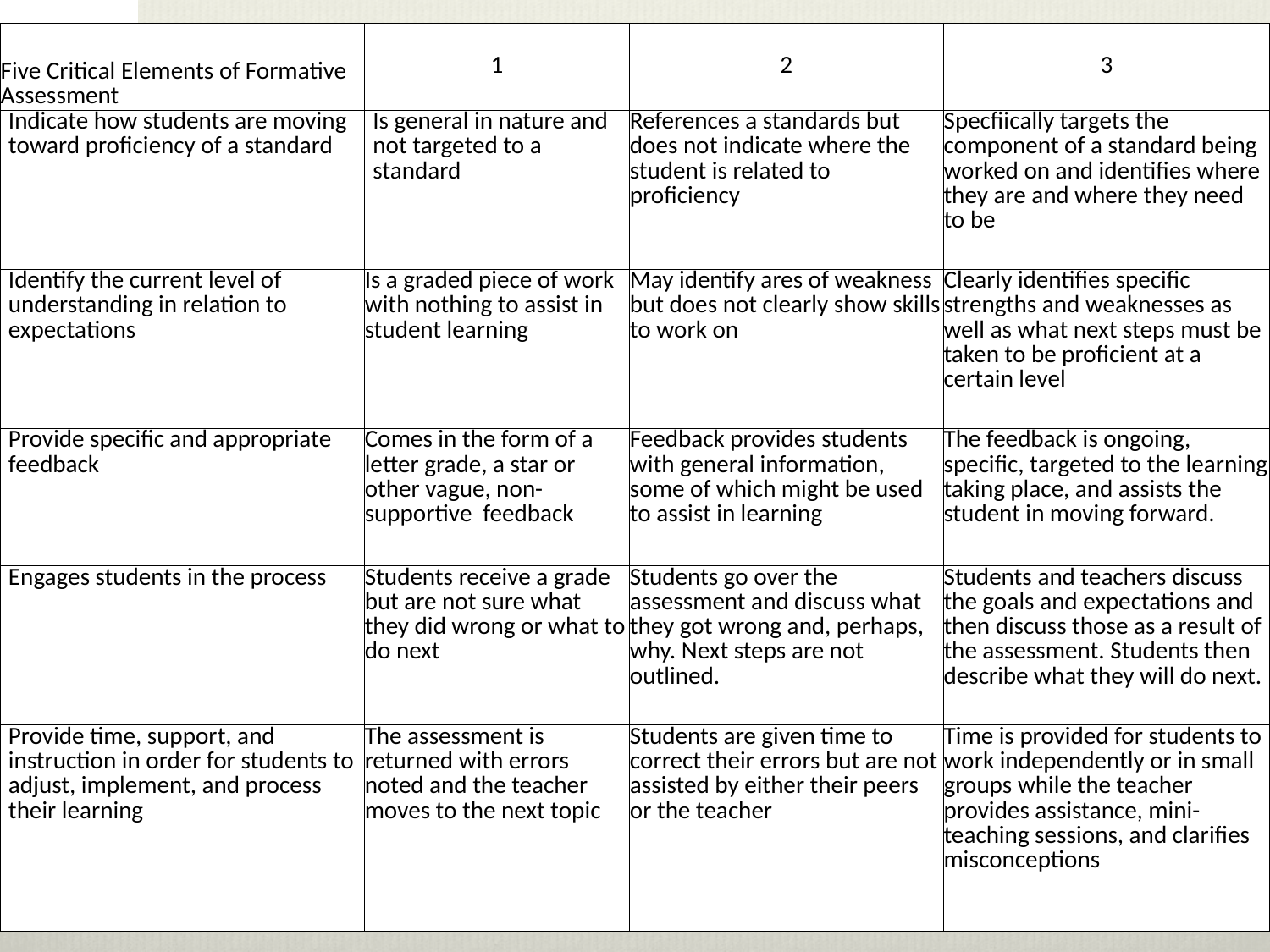

| Five Critical Elements of Formative Assessment | 1 | 2 | 3 |
| --- | --- | --- | --- |
| Indicate how students are moving toward proficiency of a standard | Is general in nature and not targeted to a standard | References a standards but does not indicate where the student is related to proficiency | Specfiically targets the component of a standard being worked on and identifies where they are and where they need to be |
| Identify the current level of understanding in relation to expectations | Is a graded piece of work with nothing to assist in student learning | May identify ares of weakness but does not clearly show skills to work on | Clearly identifies specific strengths and weaknesses as well as what next steps must be taken to be proficient at a certain level |
| Provide specific and appropriate feedback | Comes in the form of a letter grade, a star or other vague, non-supportive feedback | Feedback provides students with general information, some of which might be used to assist in learning | The feedback is ongoing, specific, targeted to the learning taking place, and assists the student in moving forward. |
| Engages students in the process | Students receive a grade but are not sure what they did wrong or what to do next | Students go over the assessment and discuss what they got wrong and, perhaps, why. Next steps are not outlined. | Students and teachers discuss the goals and expectations and then discuss those as a result of the assessment. Students then describe what they will do next. |
| Provide time, support, and instruction in order for students to adjust, implement, and process their learning | The assessment is returned with errors noted and the teacher moves to the next topic | Students are given time to correct their errors but are not assisted by either their peers or the teacher | Time is provided for students to work independently or in small groups while the teacher provides assistance, mini-teaching sessions, and clarifies misconceptions |